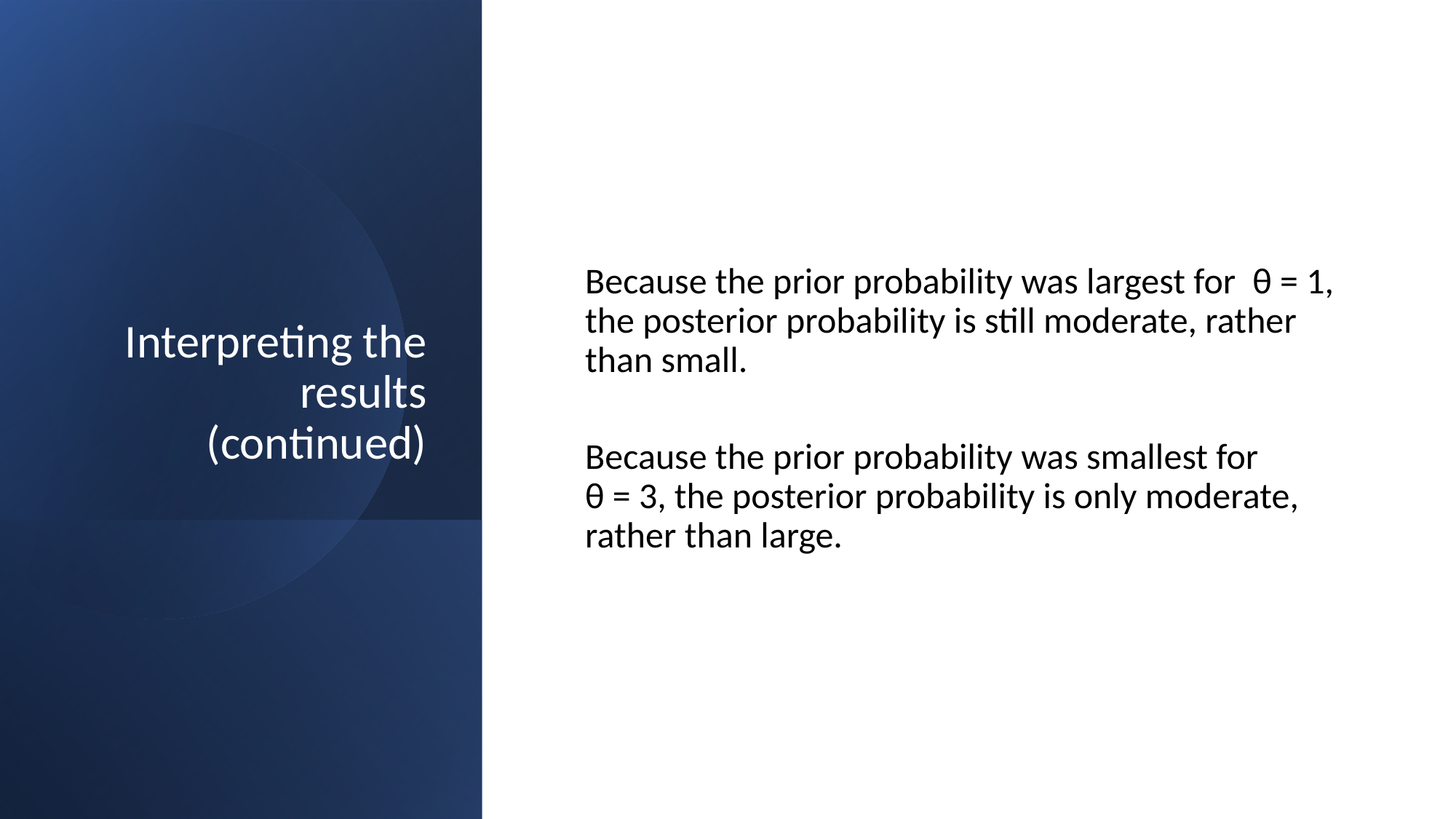

# Interpreting the results (continued)
Because the prior probability was largest for  θ = 1,  the posterior probability is still moderate, rather than small.

Because the prior probability was smallest for          θ = 3, the posterior probability is only moderate, rather than large.